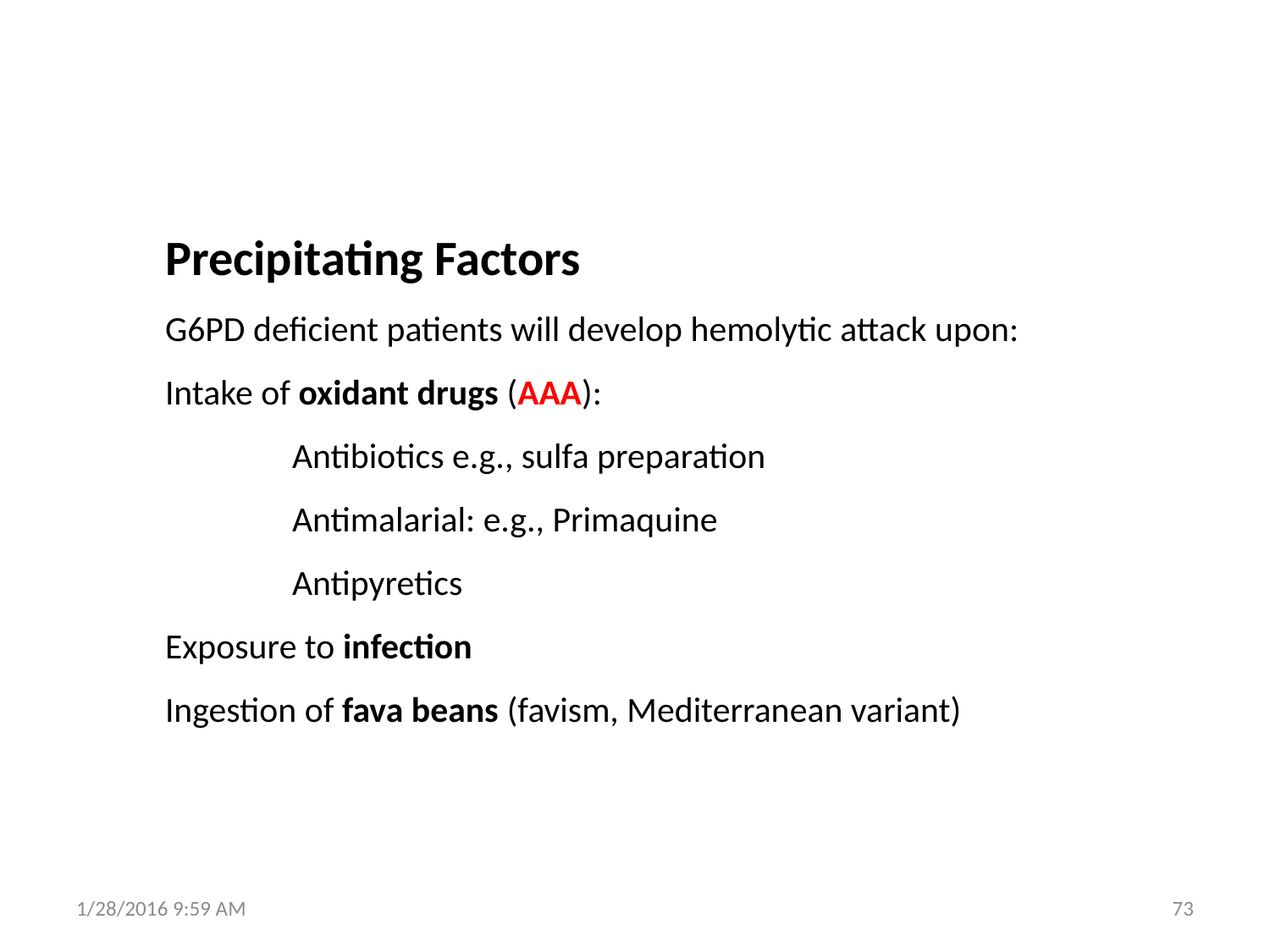

Precipitating Factors
G6PD deficient patients will develop hemolytic attack upon:
Intake of oxidant drugs (AAA):
	Antibiotics e.g., sulfa preparation
	Antimalarial: e.g., Primaquine
	Antipyretics
Exposure to infection
Ingestion of fava beans (favism, Mediterranean variant)

1/28/2016 9:59 AM
73